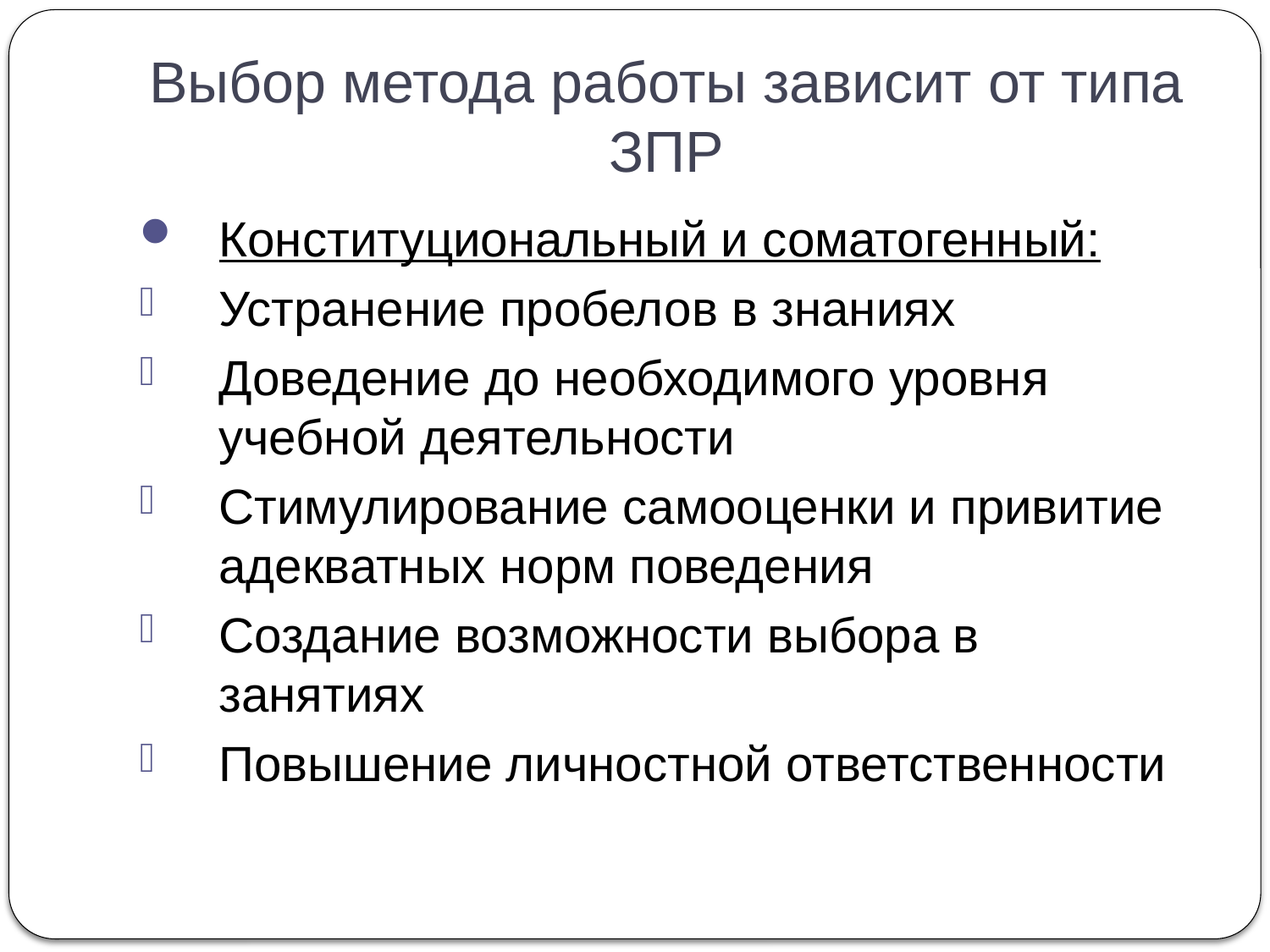

# Выбор метода работы зависит от типа ЗПР
Конституциональный и соматогенный:
Устранение пробелов в знаниях
Доведение до необходимого уровня учебной деятельности
Стимулирование самооценки и привитие адекватных норм поведения
Создание возможности выбора в занятиях
Повышение личностной ответственности